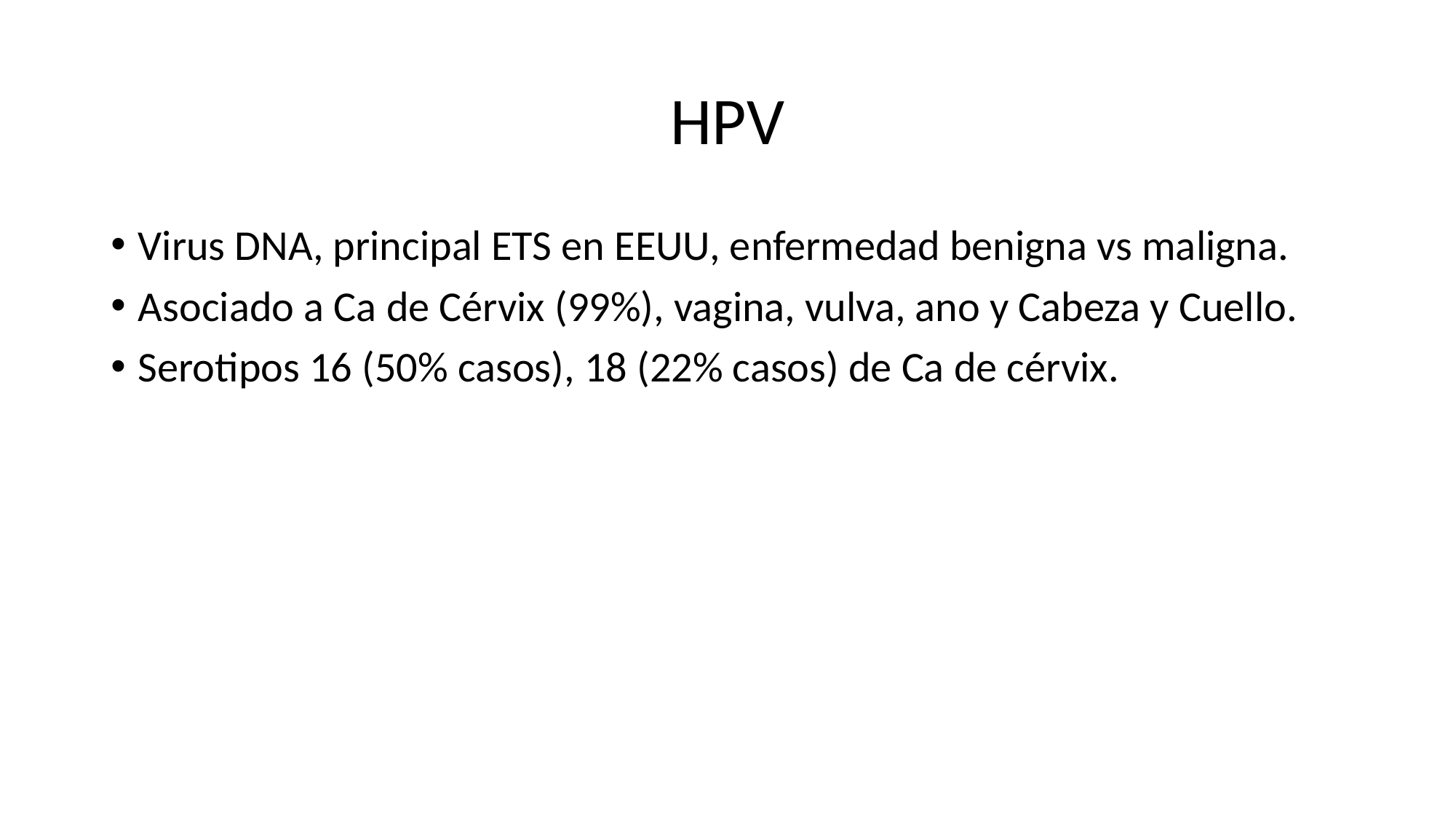

# HPV
Virus DNA, principal ETS en EEUU, enfermedad benigna vs maligna.
Asociado a Ca de Cérvix (99%), vagina, vulva, ano y Cabeza y Cuello.
Serotipos 16 (50% casos), 18 (22% casos) de Ca de cérvix.